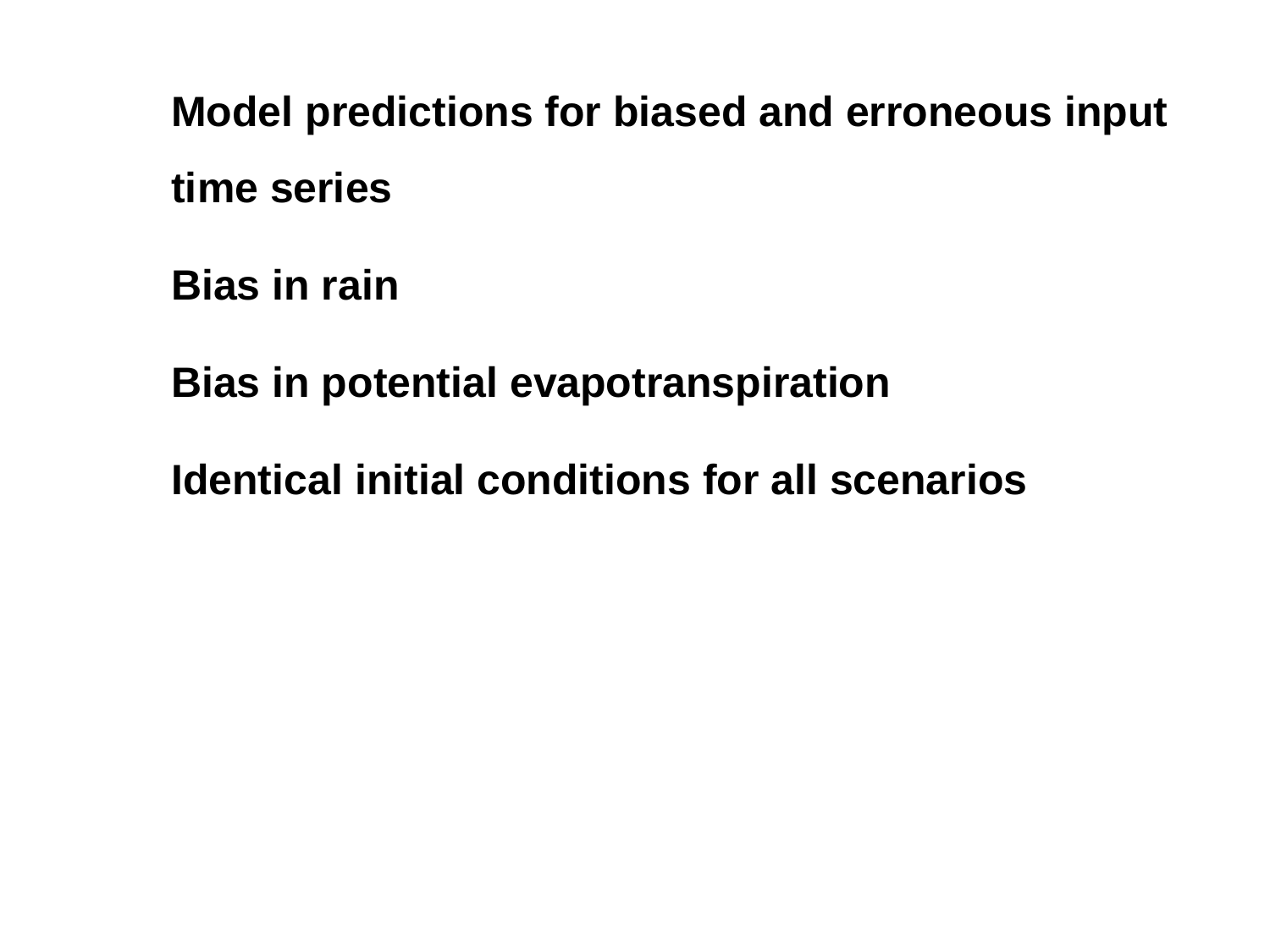

Model predictions for biased and erroneous input time series
Bias in rain
Bias in potential evapotranspiration
Identical initial conditions for all scenarios